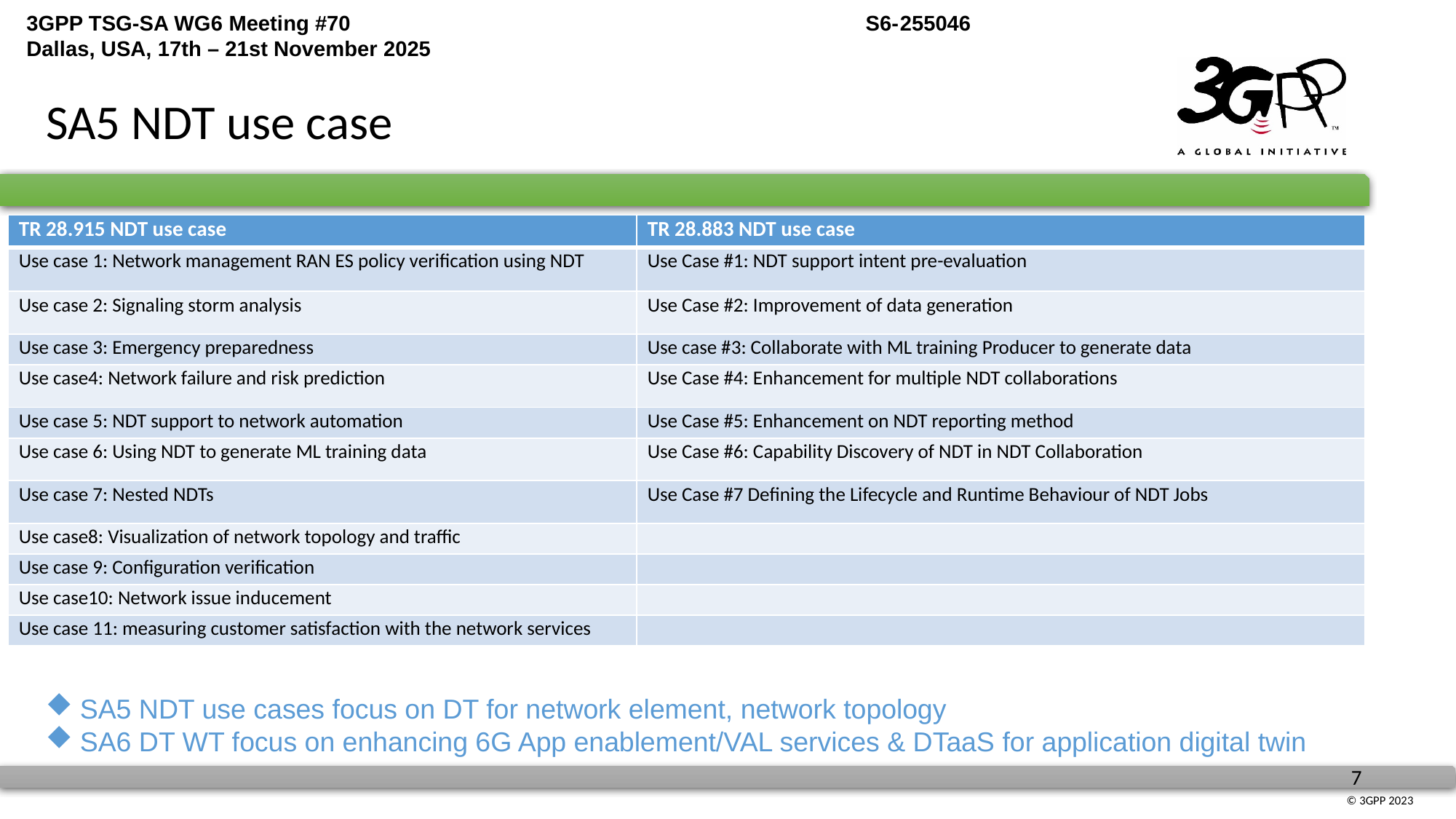

# SA5 NDT use case
| TR 28.915 NDT use case | TR 28.883 NDT use case |
| --- | --- |
| Use case 1: Network management RAN ES policy verification using NDT | Use Case #1: NDT support intent pre-evaluation |
| Use case 2: Signaling storm analysis | Use Case #2: Improvement of data generation |
| Use case 3: Emergency preparedness | Use case #3: Collaborate with ML training Producer to generate data |
| Use case4: Network failure and risk prediction | Use Case #4: Enhancement for multiple NDT collaborations |
| Use case 5: NDT support to network automation | Use Case #5: Enhancement on NDT reporting method |
| Use case 6: Using NDT to generate ML training data | Use Case #6: Capability Discovery of NDT in NDT Collaboration |
| Use case 7: Nested NDTs | Use Case #7 Defining the Lifecycle and Runtime Behaviour of NDT Jobs |
| Use case8: Visualization of network topology and traffic |  |
| Use case 9: Configuration verification |  |
| Use case10: Network issue inducement |  |
| Use case 11: measuring customer satisfaction with the network services |  |
SA5 NDT use cases focus on DT for network element, network topology
SA6 DT WT focus on enhancing 6G App enablement/VAL services & DTaaS for application digital twin